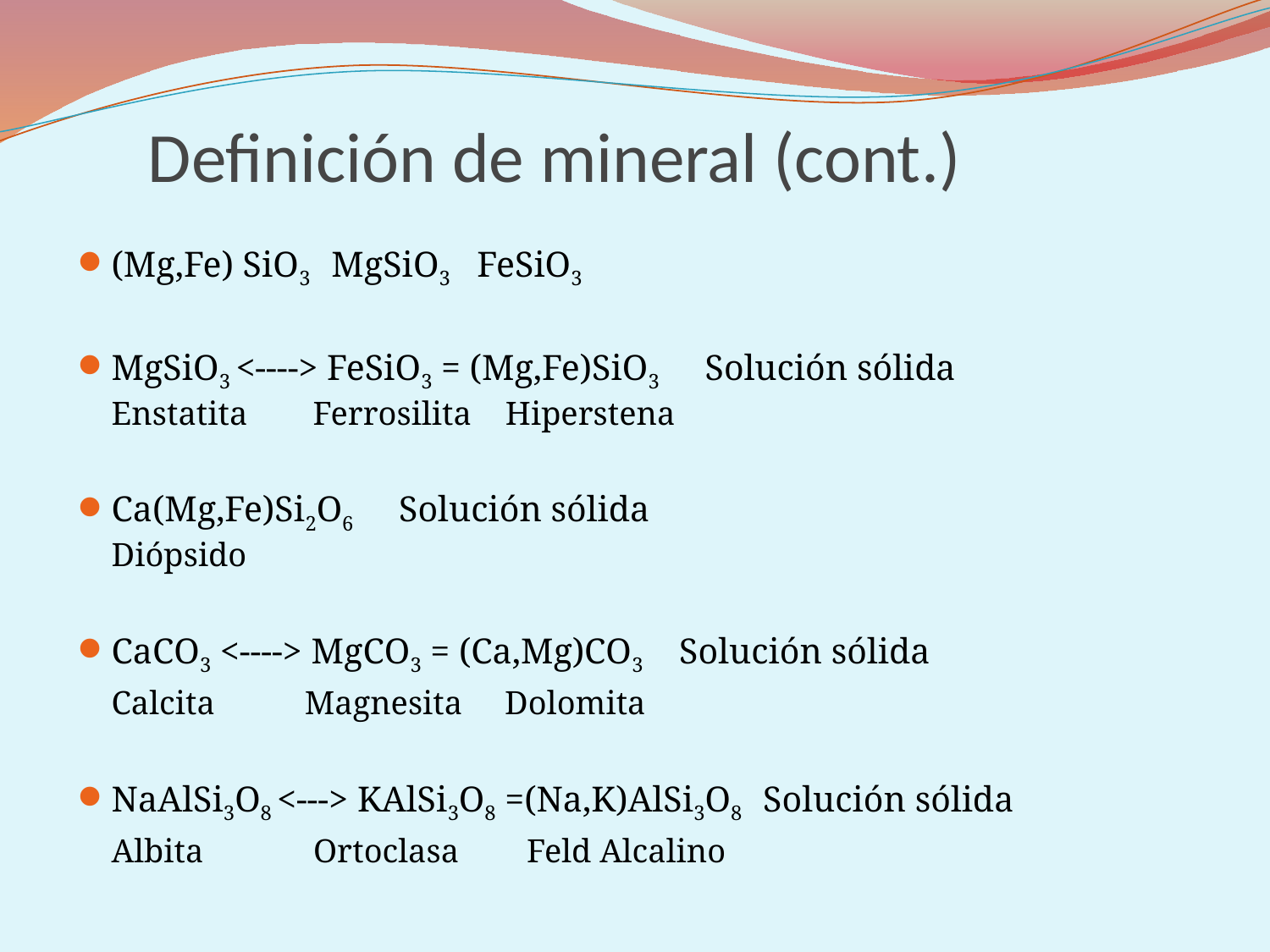

# Definición de mineral (cont.)
(Mg,Fe) SiO3    MgSiO3     FeSiO3

MgSiO3 <----> FeSiO3 = (Mg,Fe)SiO3     Solución sólida                       Enstatita	 Ferrosilita    Hiperstena

Ca(Mg,Fe)Si2O6     Solución sólida                                           Diópsido

CaCO3 <----> MgCO3 = (Ca,Mg)CO3    Solución sólida
    Calcita	Magnesita     Dolomita

NaAlSi3O8 <---> KAlSi3O8 =(Na,K)AlSi3O8    Solución sólida
    Albita             Ortoclasa        Feld Alcalino